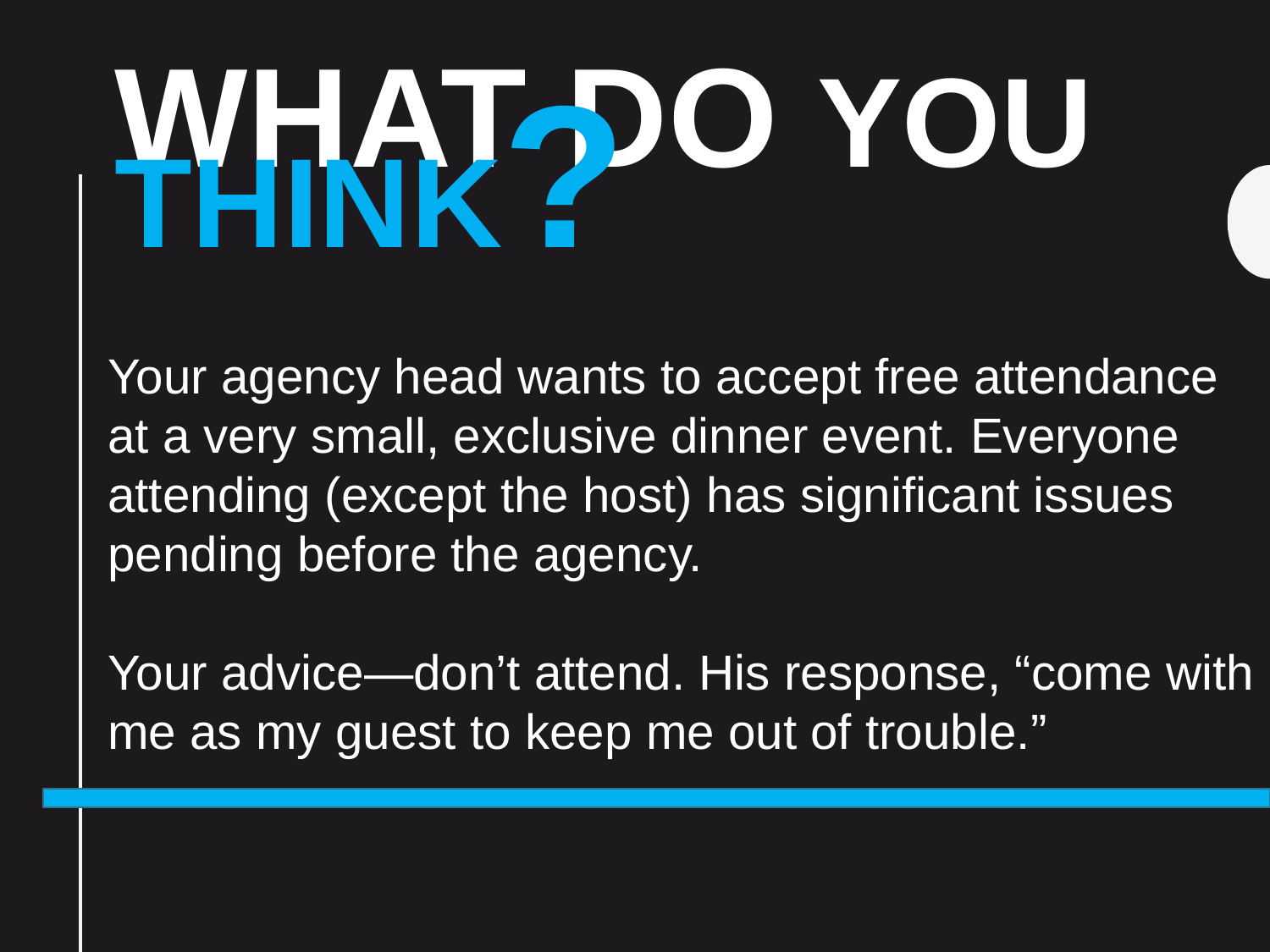

# What do you Think?
Your agency head wants to accept free attendance at a very small, exclusive dinner event. Everyone attending (except the host) has significant issues pending before the agency.

Your advice—don’t attend. His response, “come with me as my guest to keep me out of trouble.”